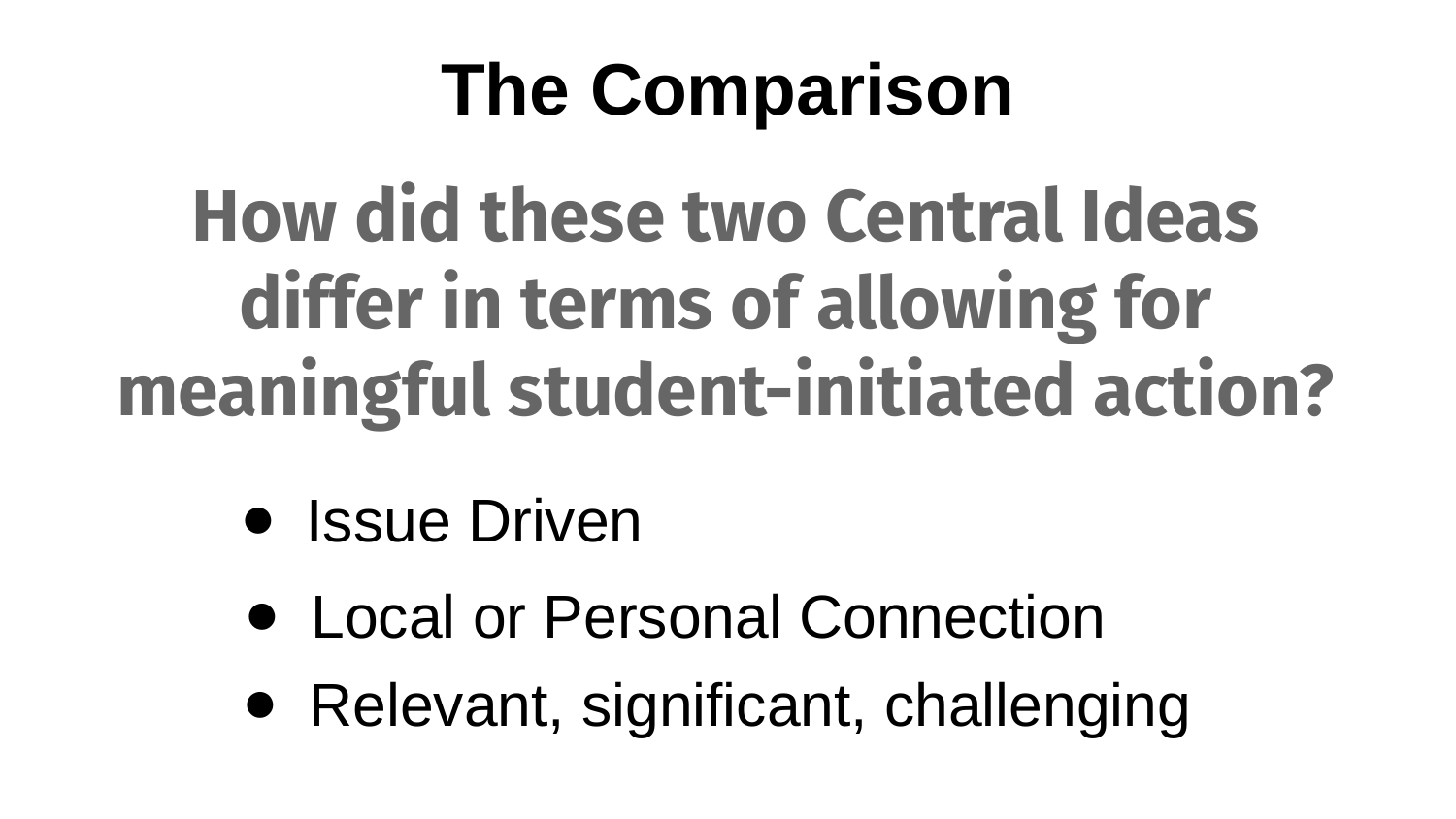

# The Comparison
How did these two Central Ideas differ in terms of allowing for meaningful student-initiated action?
Issue Driven
Local or Personal Connection

Relevant, significant, challenging